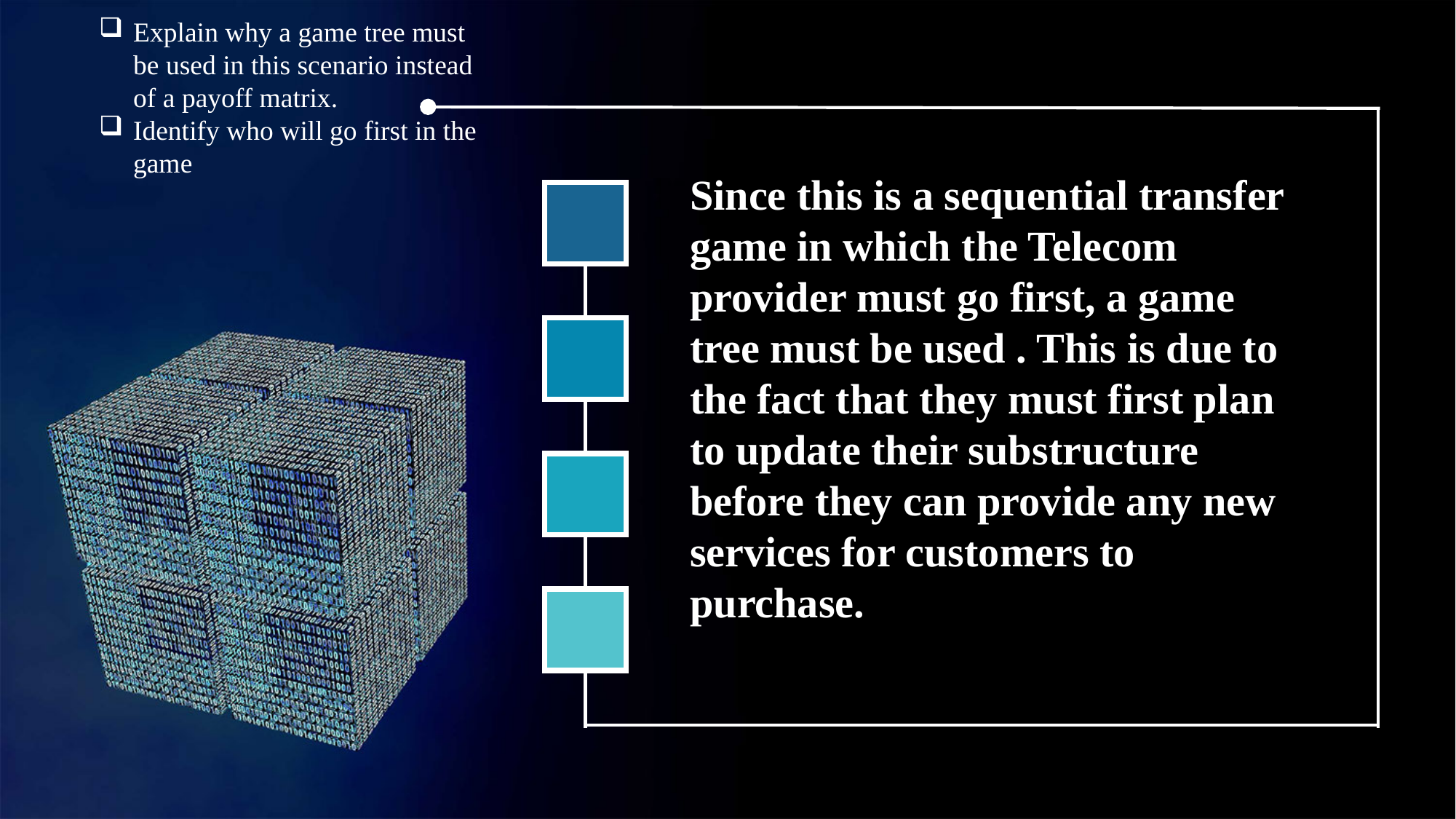

Explain why a game tree must be used in this scenario instead of a payoff matrix.
Identify who will go first in the game

Since this is a sequential transfer game in which the Telecom provider must go first, a game tree must be used . This is due to the fact that they must first plan to update their substructure before they can provide any new services for customers to purchase.